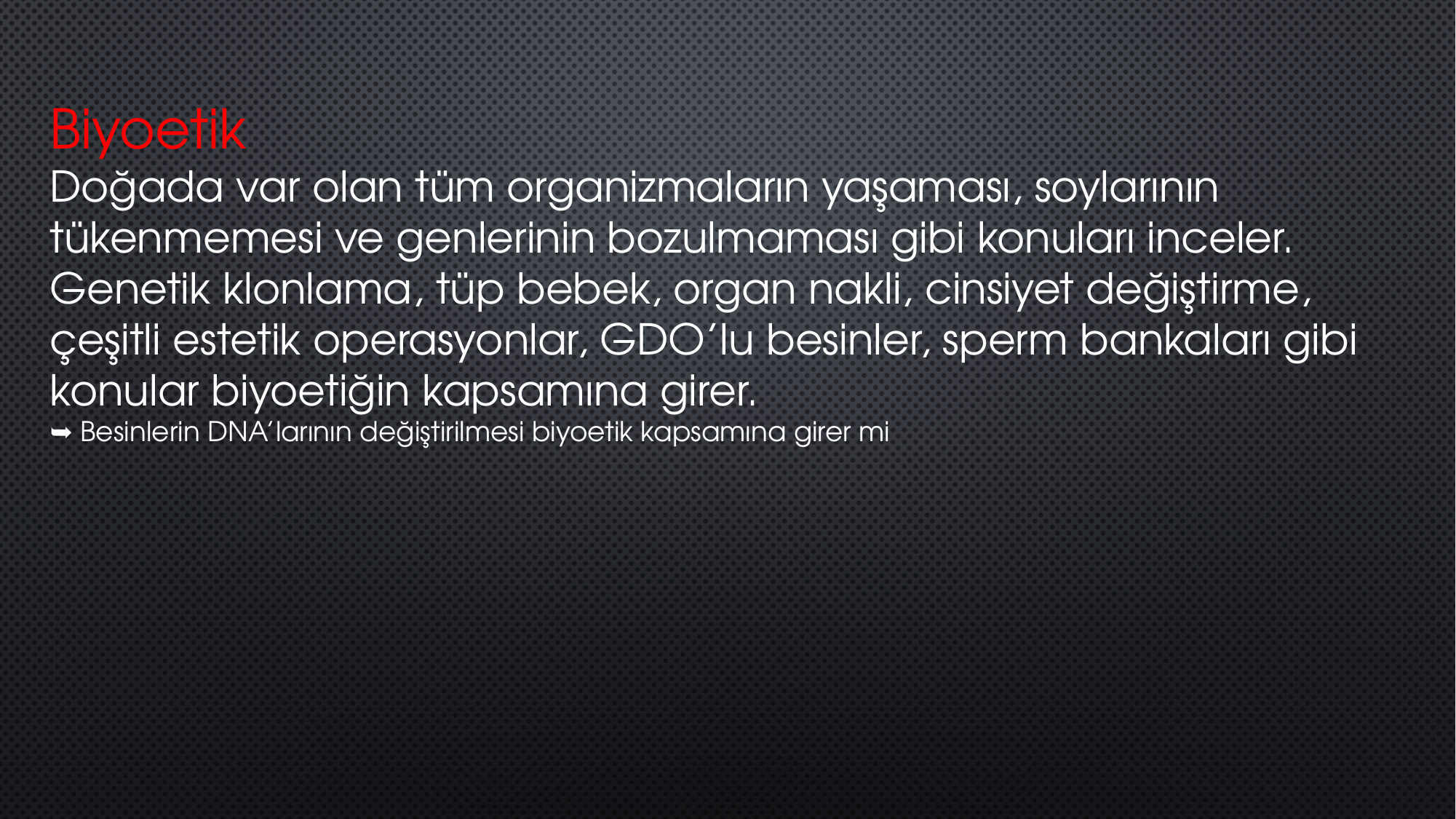

Biyoetik
Doğada var olan tüm organizmaların yaşaması, soylarının tükenmemesi ve genlerinin bozulmaması gibi konuları inceler. Genetik klonlama, tüp bebek, organ nakli, cinsiyet değiştirme, çeşitli estetik operasyonlar, GDO’lu besinler, sperm bankaları gibi konular biyoetiğin kapsamına girer.
➥ Besinlerin DNA’larının değiştirilmesi biyoetik kapsamına girer mi